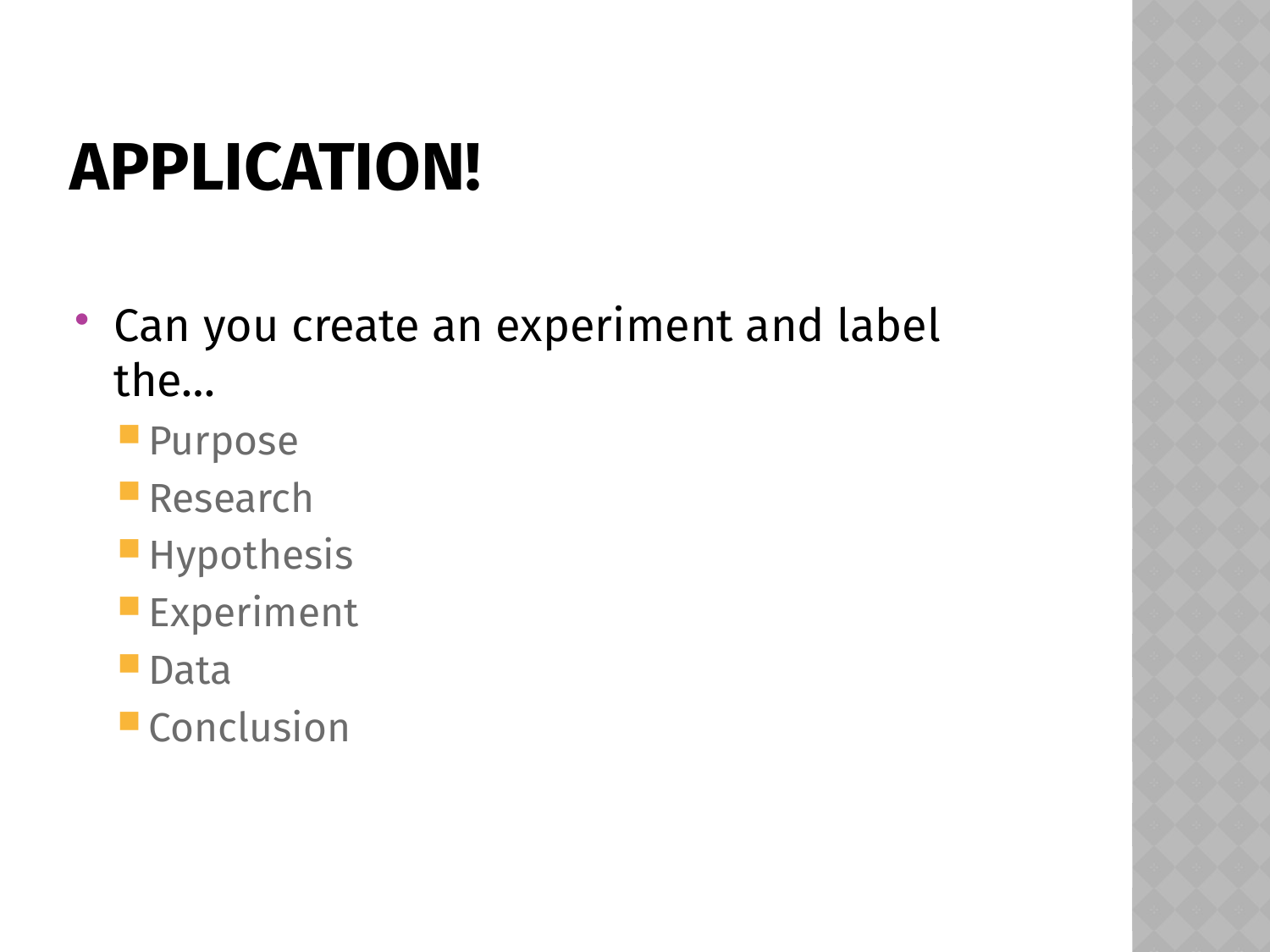

# Application!

Can you create an experiment and label the…
Purpose
Research
Hypothesis
Experiment
Data
Conclusion